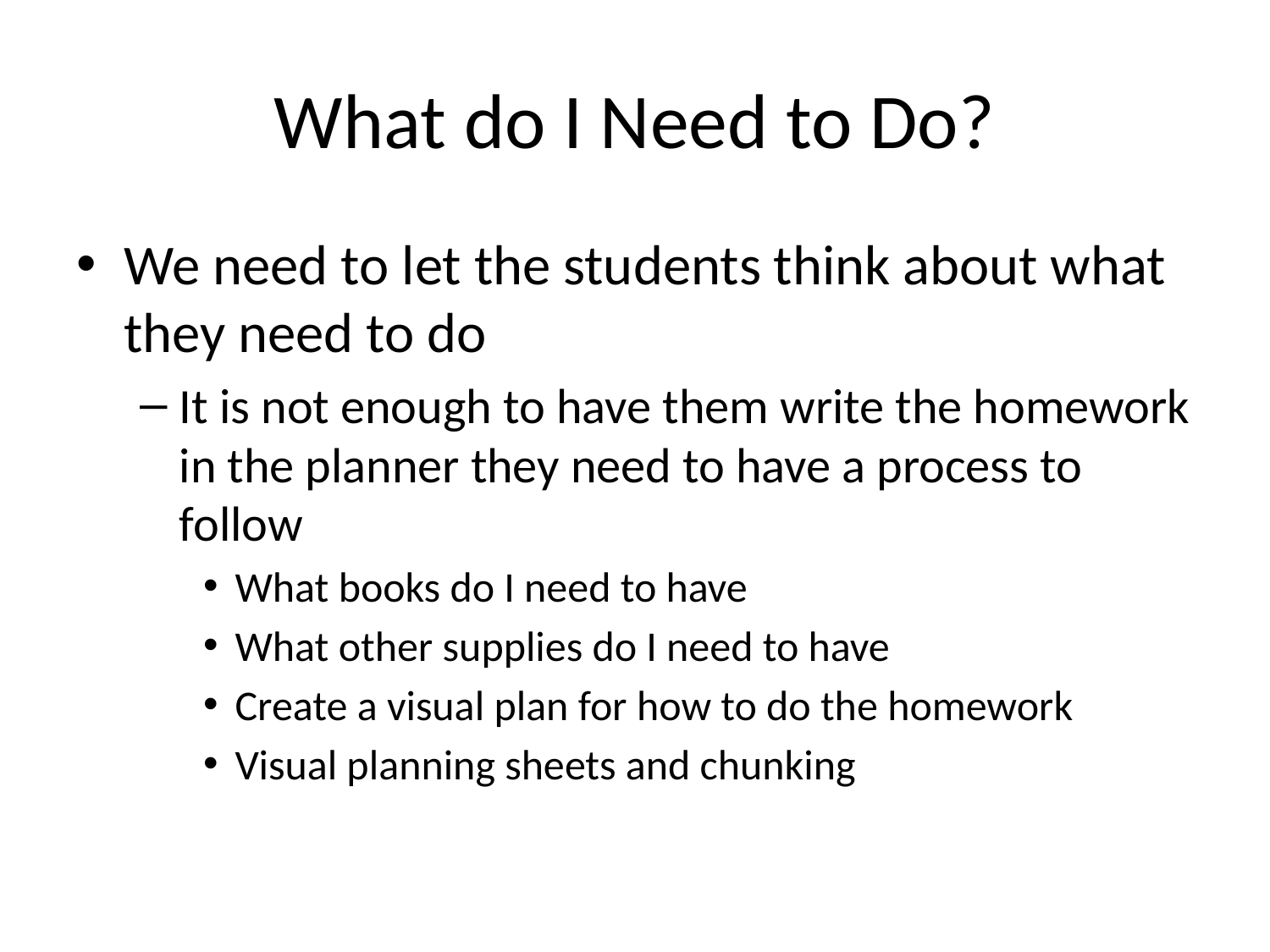

# What do I Need to Do?
We need to let the students think about what they need to do
It is not enough to have them write the homework in the planner they need to have a process to follow
What books do I need to have
What other supplies do I need to have
Create a visual plan for how to do the homework
Visual planning sheets and chunking